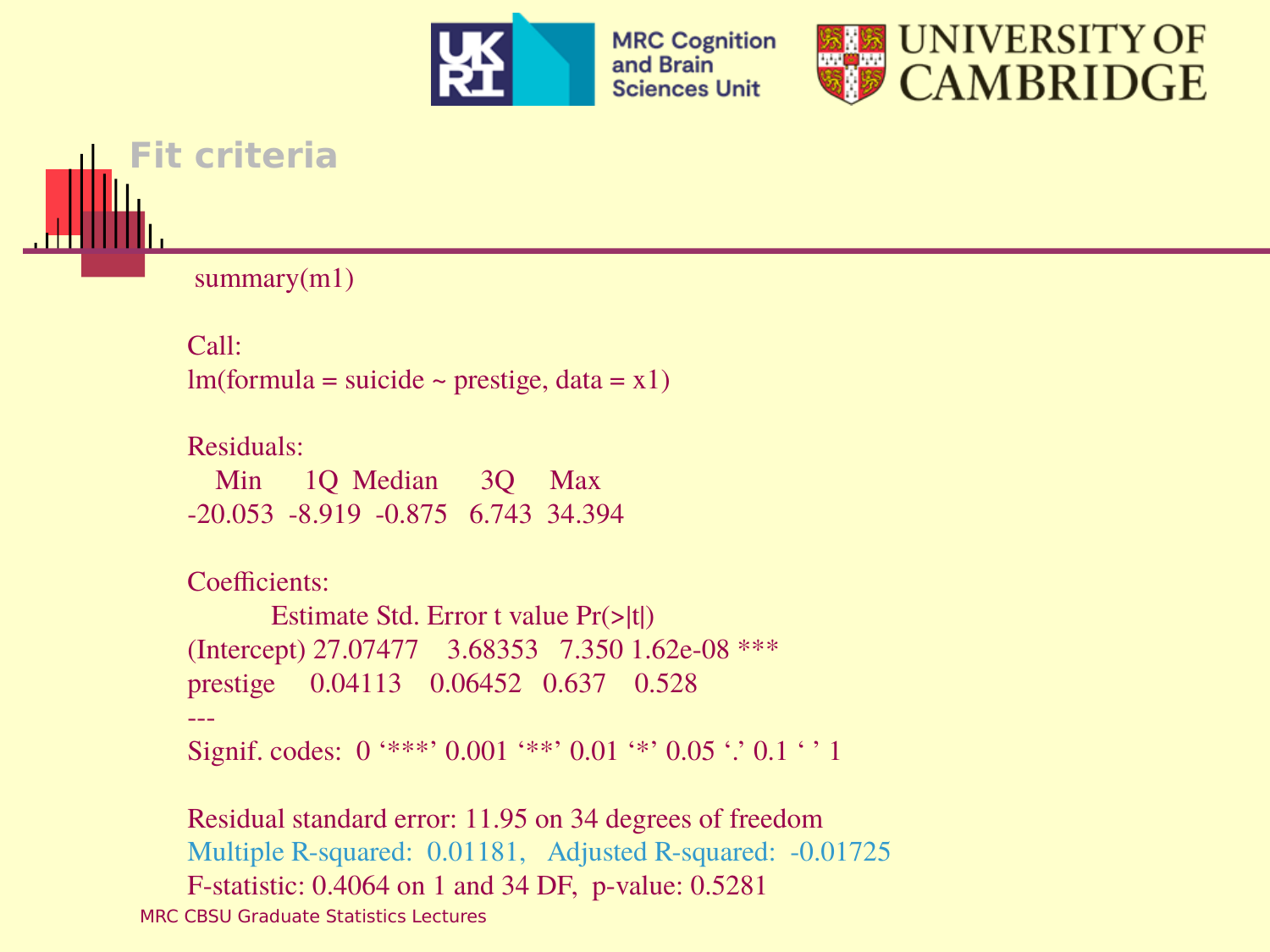

# Fit criteria
 summary(m1)

Call:
lm(formula = suicide ~ prestige, data = x1)

Residuals:
    Min      1Q  Median      3Q     Max
-20.053  -8.919  -0.875   6.743  34.394

Coefficients:
            Estimate Std. Error t value Pr(>|t|)
(Intercept) 27.07477    3.68353   7.350 1.62e-08 ***
prestige     0.04113    0.06452   0.637    0.528
---
Signif. codes:  0 ‘***’ 0.001 ‘**’ 0.01 ‘*’ 0.05 ‘.’ 0.1 ‘ ’ 1

Residual standard error: 11.95 on 34 degrees of freedom
Multiple R-squared:  0.01181,   Adjusted R-squared:  -0.01725
F-statistic: 0.4064 on 1 and 34 DF,  p-value: 0.5281
MRC CBSU Graduate Statistics Lectures